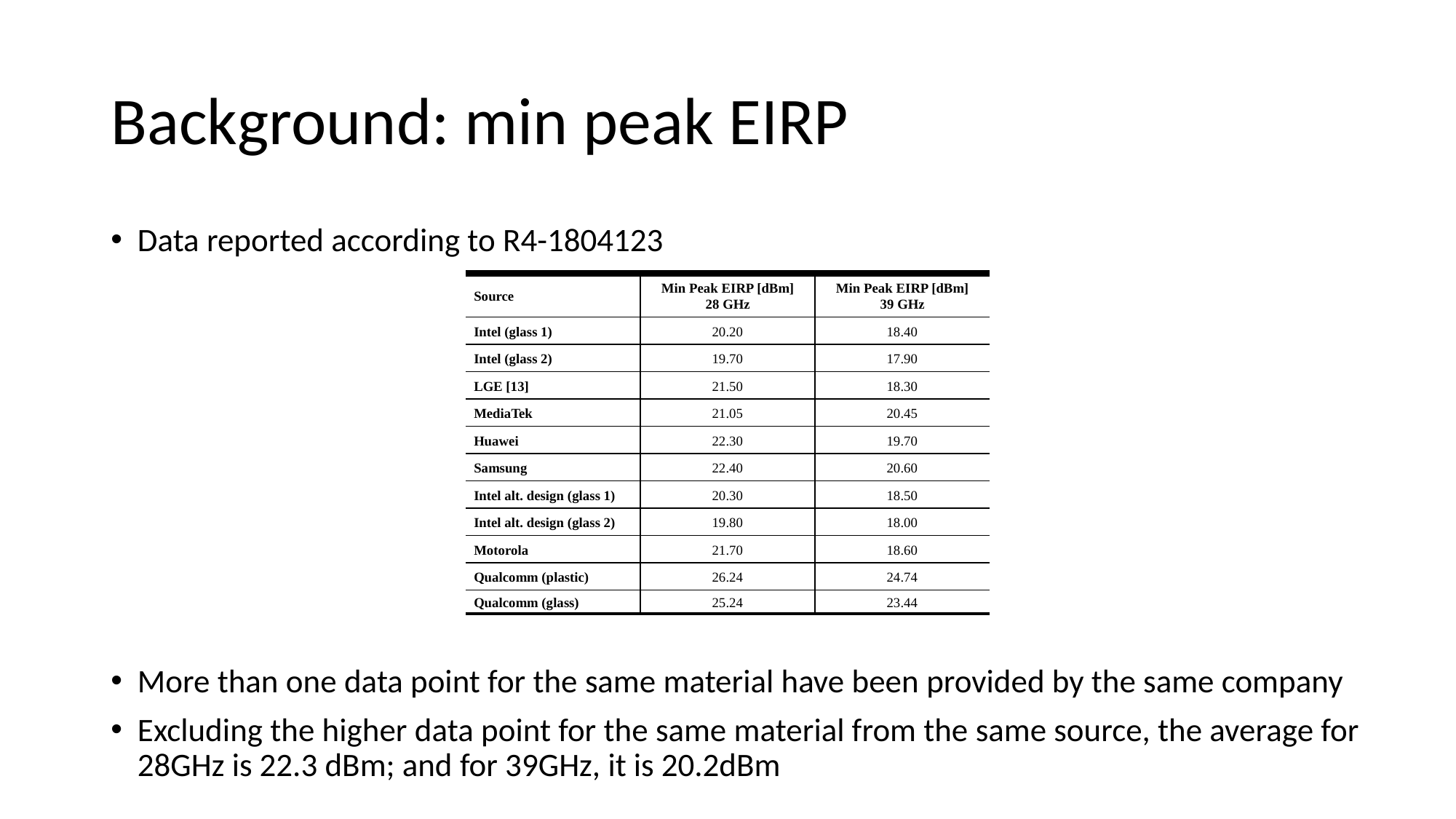

# Background: min peak EIRP
Data reported according to R4-1804123

More than one data point for the same material have been provided by the same company
Excluding the higher data point for the same material from the same source, the average for 28GHz is 22.3 dBm; and for 39GHz, it is 20.2dBm
| Source | Min Peak EIRP [dBm] 28 GHz | Min Peak EIRP [dBm] 39 GHz |
| --- | --- | --- |
| Intel (glass 1) | 20.20 | 18.40 |
| Intel (glass 2) | 19.70 | 17.90 |
| LGE [13] | 21.50 | 18.30 |
| MediaTek | 21.05 | 20.45 |
| Huawei | 22.30 | 19.70 |
| Samsung | 22.40 | 20.60 |
| Intel alt. design (glass 1) | 20.30 | 18.50 |
| Intel alt. design (glass 2) | 19.80 | 18.00 |
| Motorola | 21.70 | 18.60 |
| Qualcomm (plastic) | 26.24 | 24.74 |
| Qualcomm (glass) | 25.24 | 23.44 |